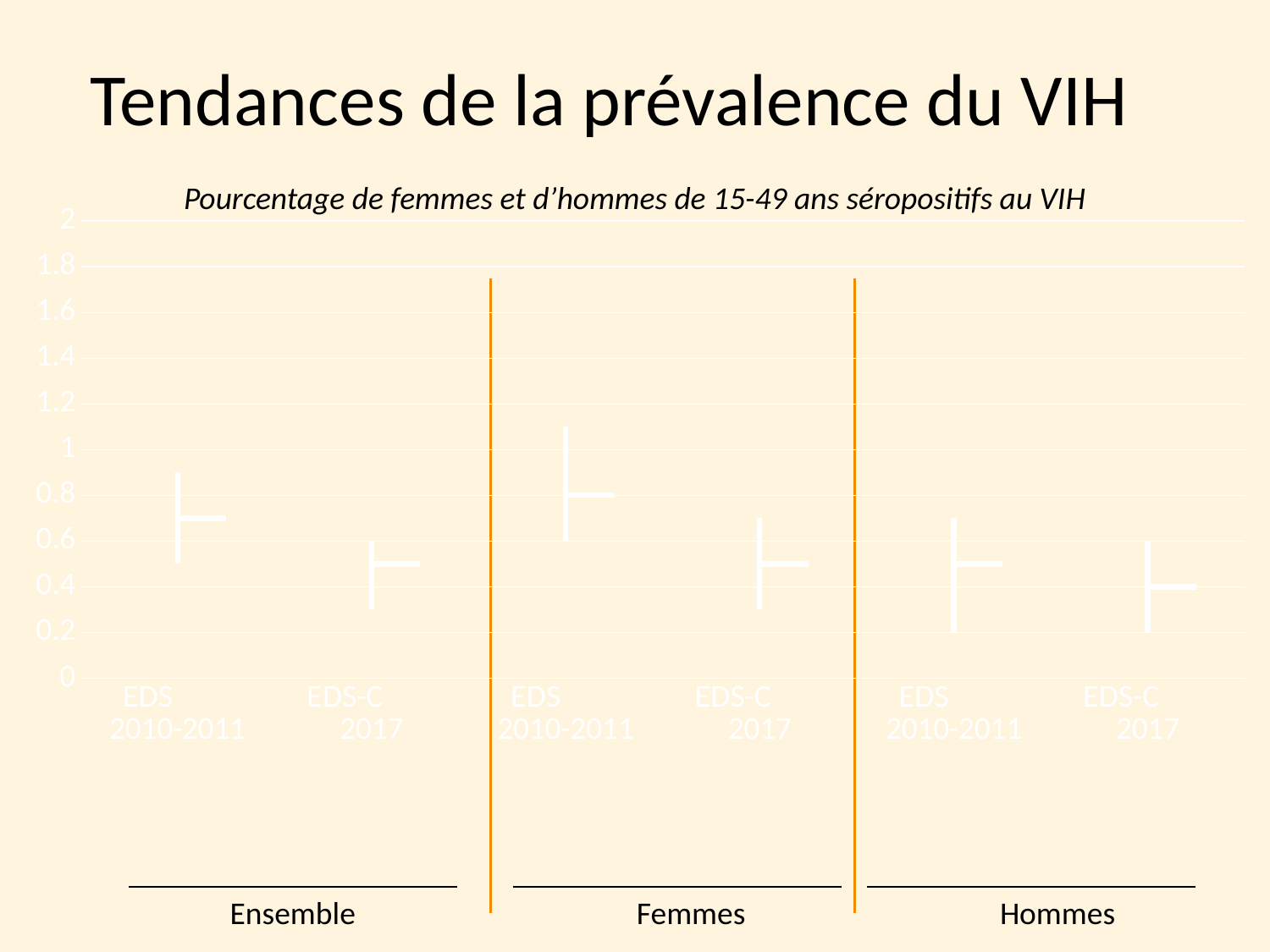

Tendances de la prévalence du VIH
Pourcentage de femmes et d’hommes de 15-49 ans séropositifs au VIH

[unsupported chart]

Ensemble
Femmes
Hommes